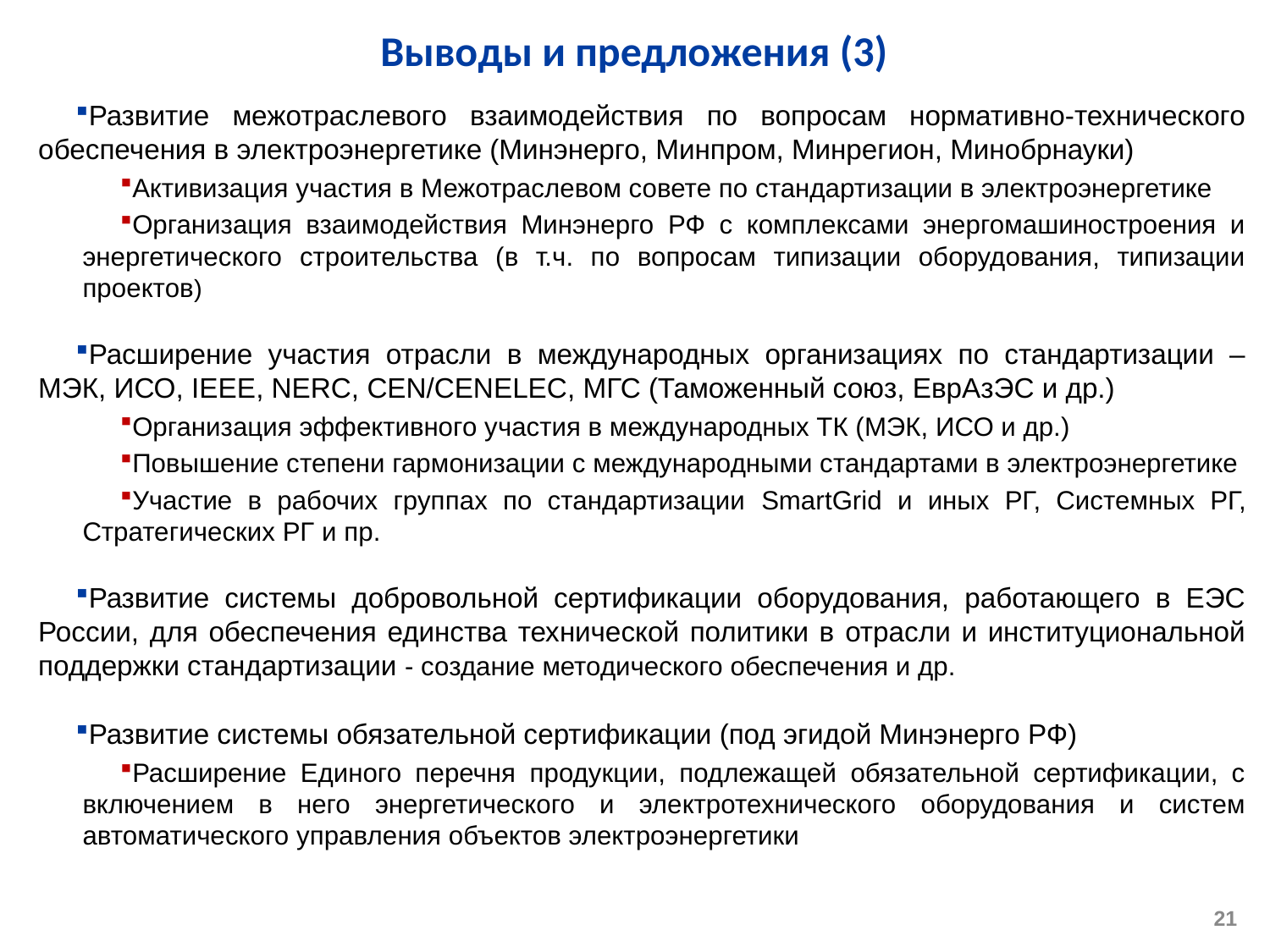

# Выводы и предложения (3)
Развитие межотраслевого взаимодействия по вопросам нормативно-технического обеспечения в электроэнергетике (Минэнерго, Минпром, Минрегион, Минобрнауки)
Активизация участия в Межотраслевом совете по стандартизации в электроэнергетике
Организация взаимодействия Минэнерго РФ с комплексами энергомашиностроения и энергетического строительства (в т.ч. по вопросам типизации оборудования, типизации проектов)

Расширение участия отрасли в международных организациях по стандартизации – МЭК, ИСО, IEEE, NERC, CEN/CENELEC, МГС (Таможенный союз, ЕврАзЭС и др.)
Организация эффективного участия в международных ТК (МЭК, ИСО и др.)
Повышение степени гармонизации с международными стандартами в электроэнергетике
Участие в рабочих группах по стандартизации SmartGrid и иных РГ, Системных РГ, Стратегических РГ и пр.

Развитие системы добровольной сертификации оборудования, работающего в ЕЭС России, для обеспечения единства технической политики в отрасли и институциональной поддержки стандартизации - создание методического обеспечения и др.

Развитие системы обязательной сертификации (под эгидой Минэнерго РФ)
Расширение Единого перечня продукции, подлежащей обязательной сертификации, с включением в него энергетического и электротехнического оборудования и систем автоматического управления объектов электроэнергетики

21